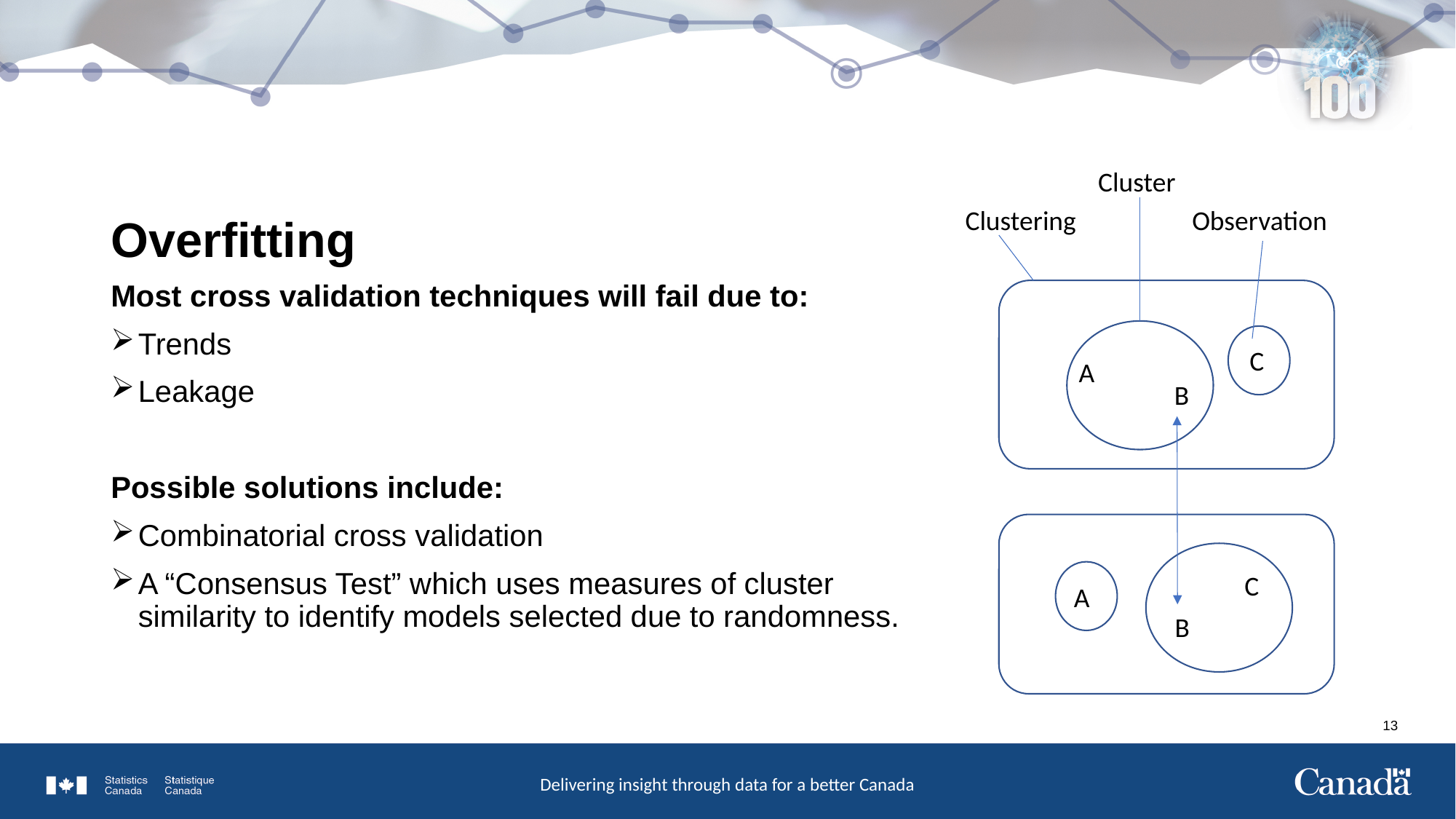

Cluster
# Overfitting
Observation
Clustering
Most cross validation techniques will fail due to:
Trends
Leakage

Possible solutions include:
Combinatorial cross validation
A “Consensus Test” which uses measures of cluster similarity to identify models selected due to randomness.

C
A
B

C
A
B
13